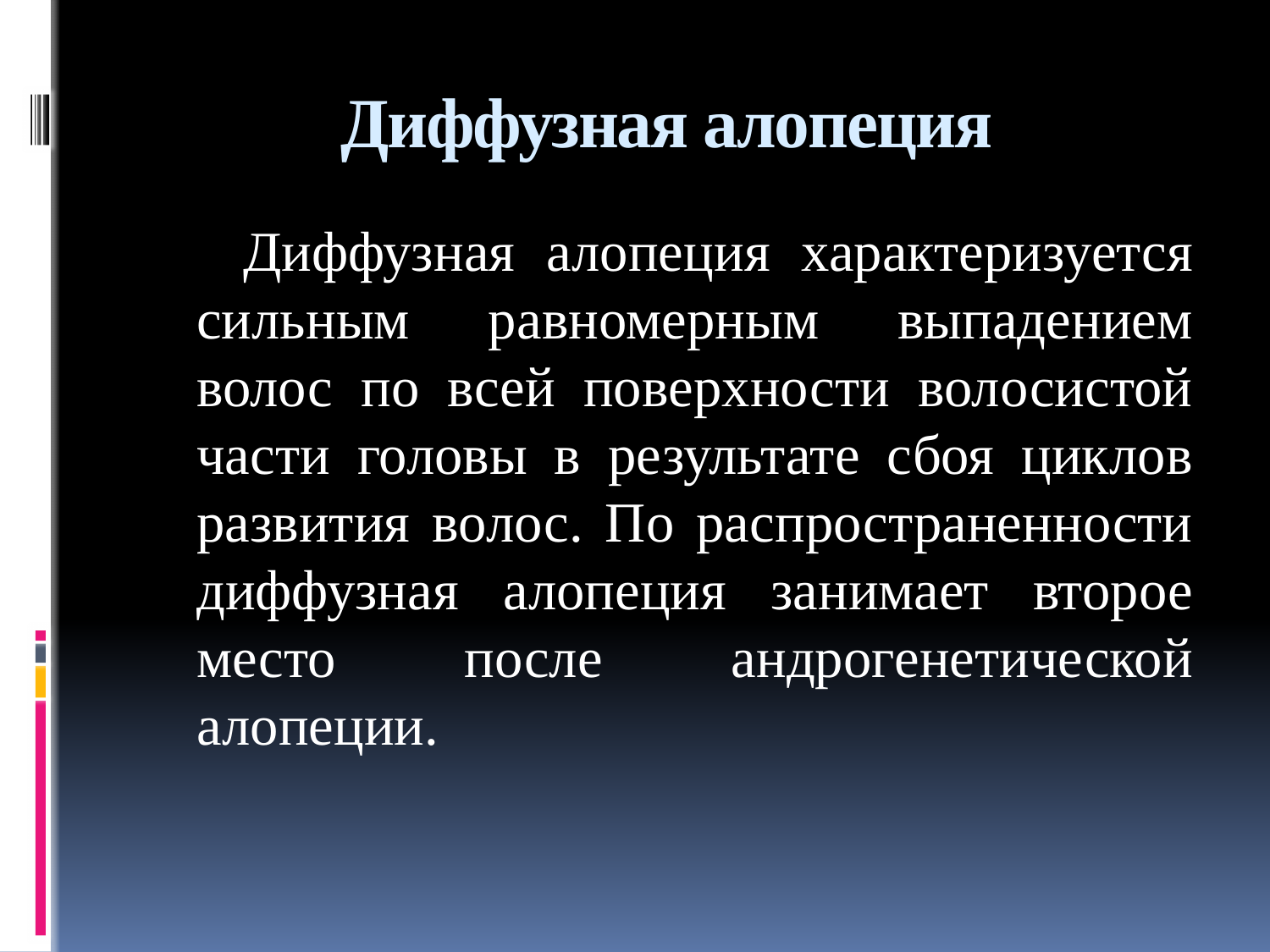

# Диффузная алопеция
   Диффузная алопеция характеризуется сильным равномерным выпадением волос по всей поверхности волосистой части головы в результате сбоя циклов развития волос. По распространенности диффузная алопеция занимает второе место после андрогенетической алопеции.